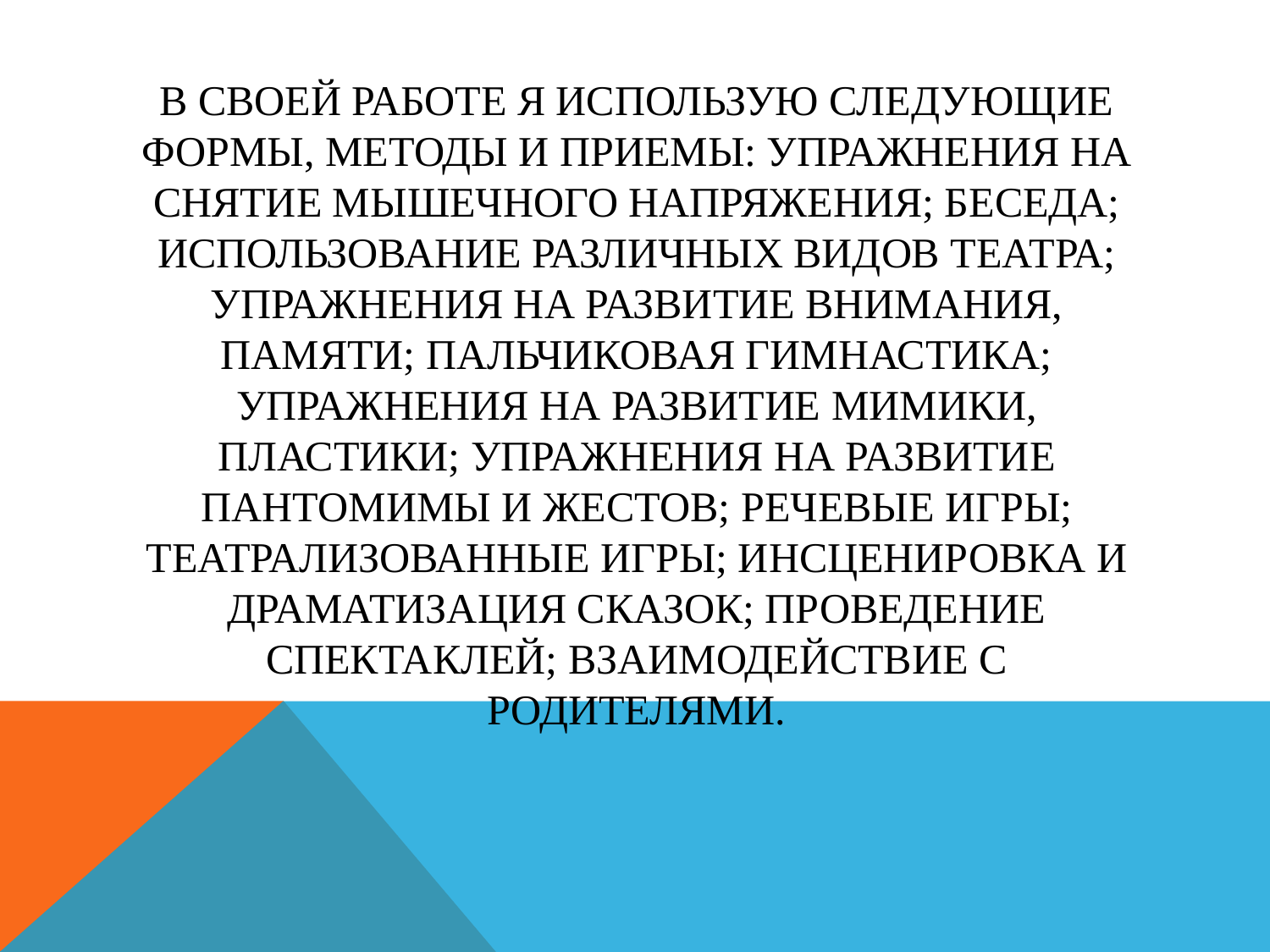

# В своей работе я использую следующие формы, методы и приемы: Упражнения на снятие мышечного напряжения; Беседа; Использование различных видов театра; Упражнения на развитие внимания, памяти; Пальчиковая гимнастика; Упражнения на развитие мимики, пластики; Упражнения на развитие пантомимы и жестов; Речевые игры; Театрализованные игры; Инсценировка и драматизация сказок; Проведение спектаклей; Взаимодействие с родителями.